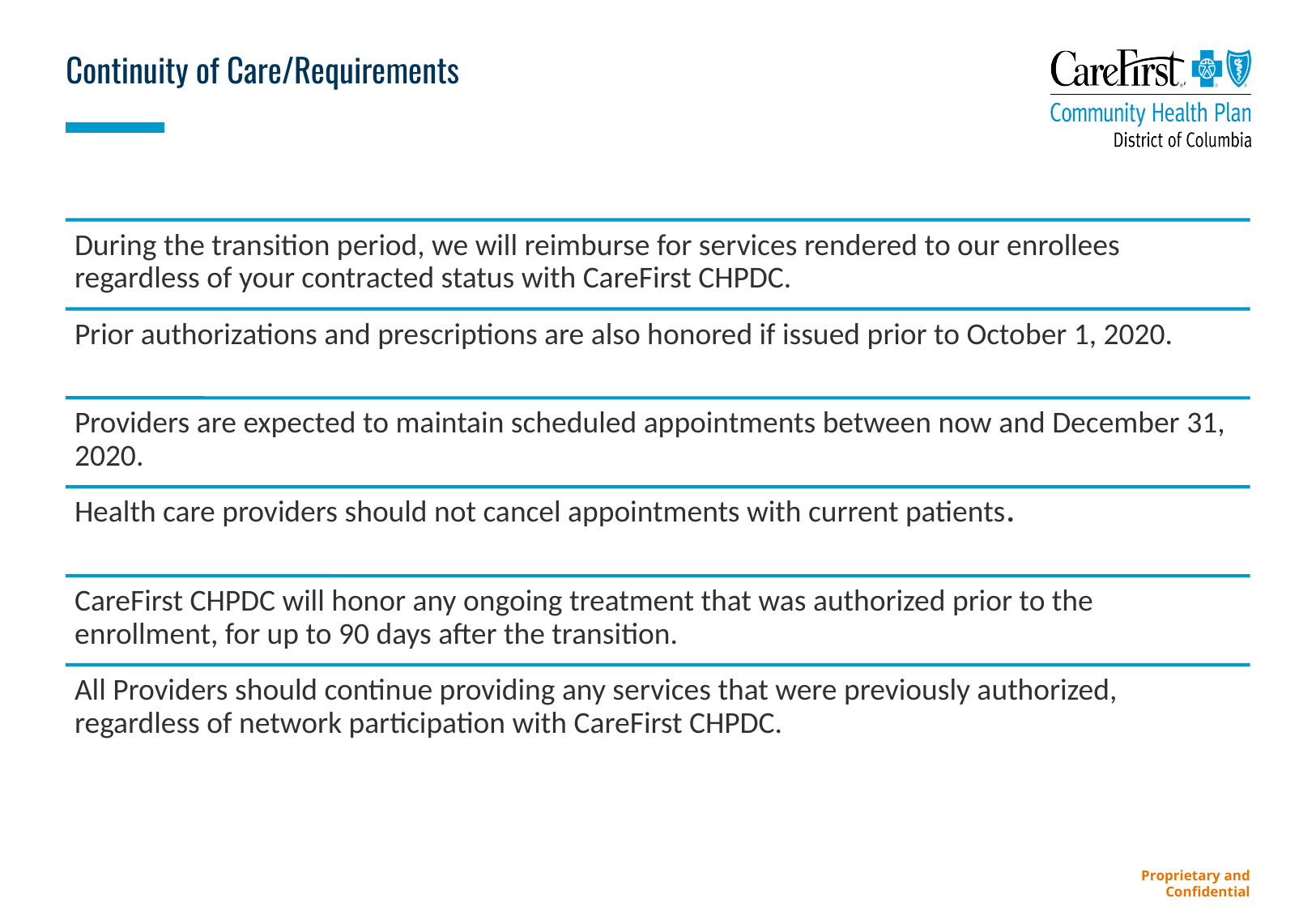

# Continuity of Care/Requirements
During the transition period, we will reimburse for services rendered to our enrollees regardless of your contracted status with CareFirst CHPDC.
Prior authorizations and prescriptions are also honored if issued prior to October 1, 2020.
Providers are expected to maintain scheduled appointments between now and December 31, 2020.
Health care providers should not cancel appointments with current patients.
CareFirst CHPDC will honor any ongoing treatment that was authorized prior to the enrollment, for up to 90 days after the transition.
All Providers should continue providing any services that were previously authorized, regardless of network participation with CareFirst CHPDC.
Proprietary and Confidential